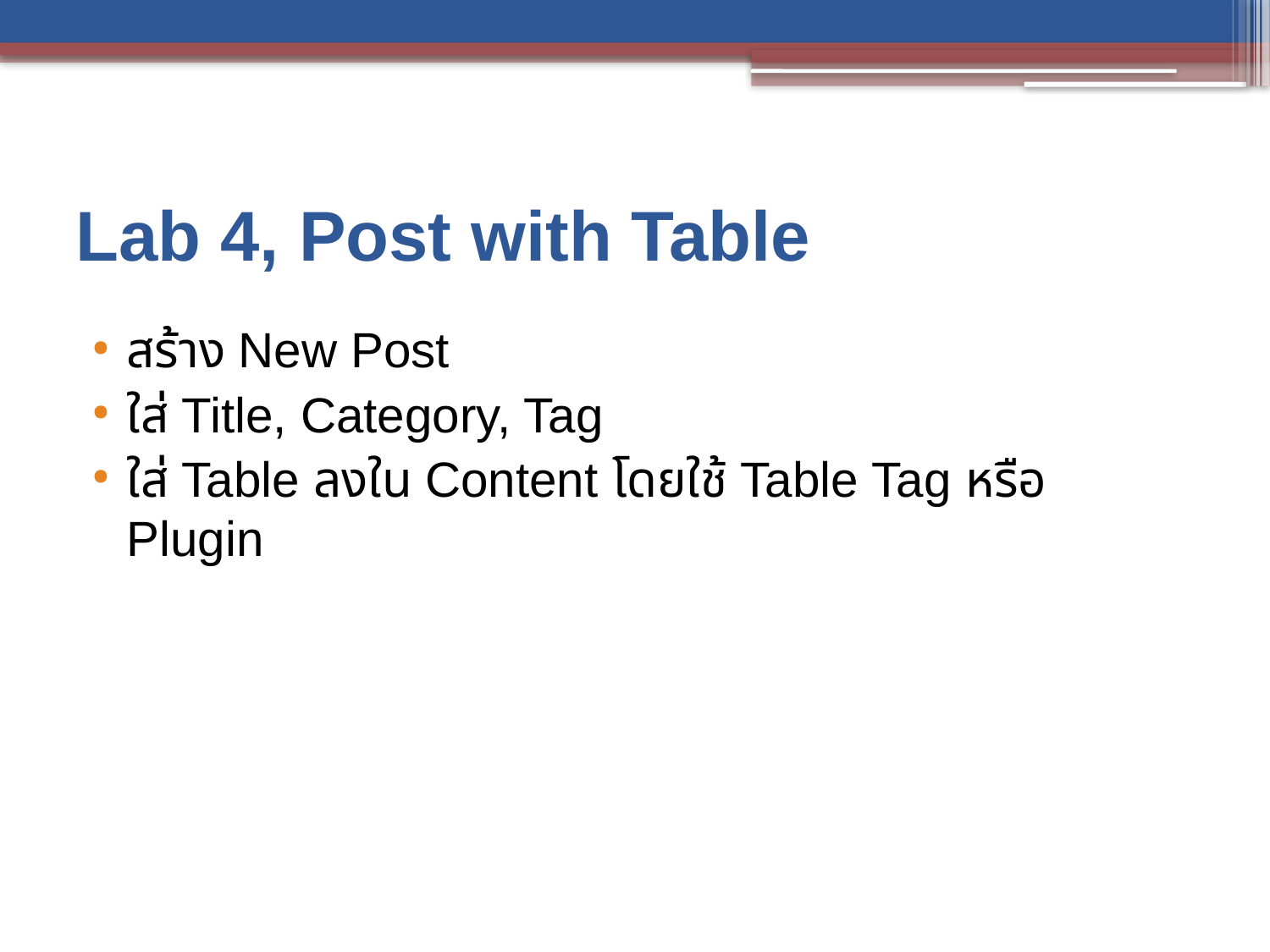

# Lab 4, Post with Table
สร้าง New Post
ใส่ Title, Category, Tag
ใส่ Table ลงใน Content โดยใช้ Table Tag หรือ Plugin